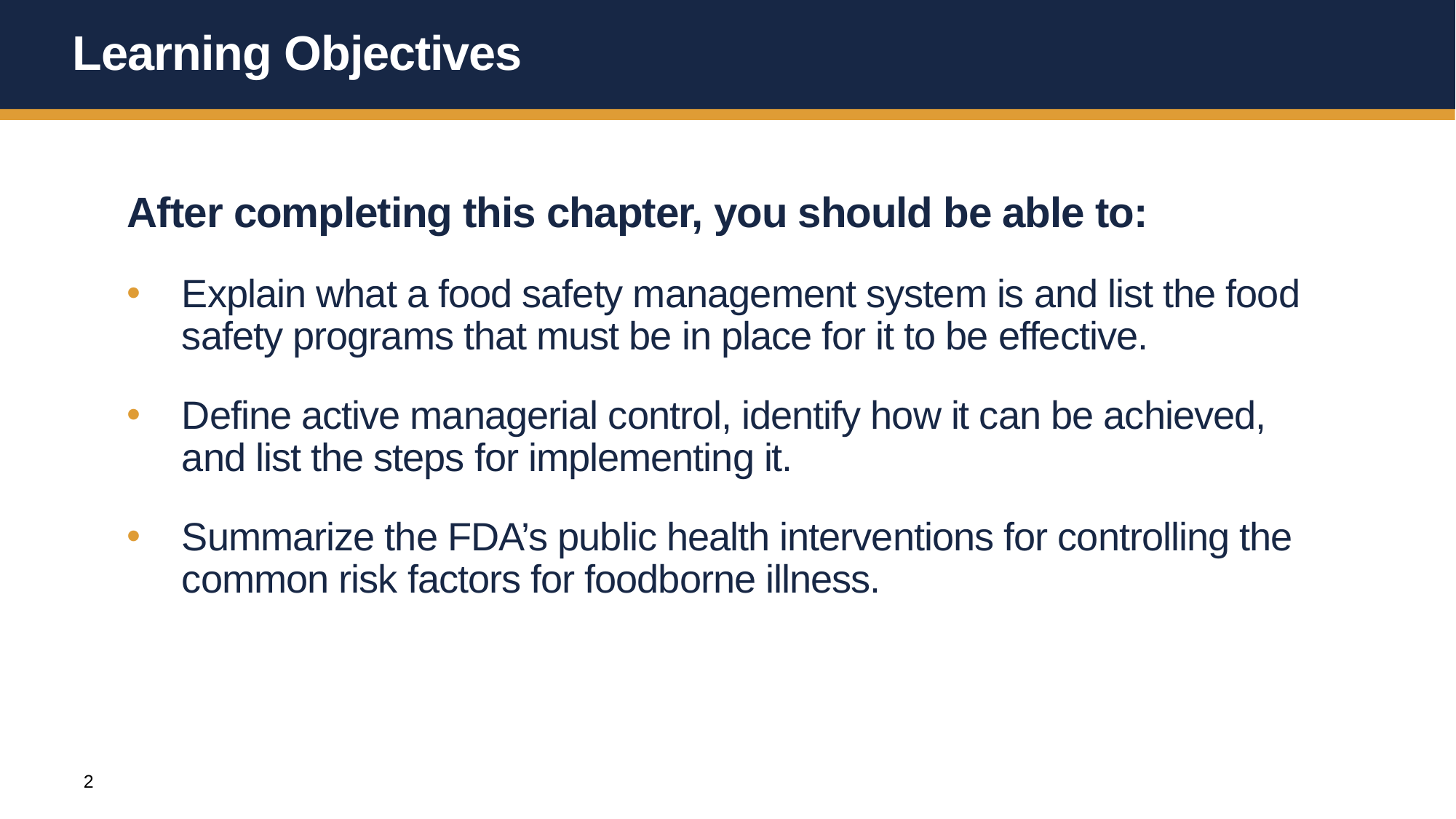

# Learning Objectives
After completing this chapter, you should be able to:
Explain what a food safety management system is and list the food safety programs that must be in place for it to be effective.
Define active managerial control, identify how it can be achieved, and list the steps for implementing it.
Summarize the FDA’s public health interventions for controlling the common risk factors for foodborne illness.

2